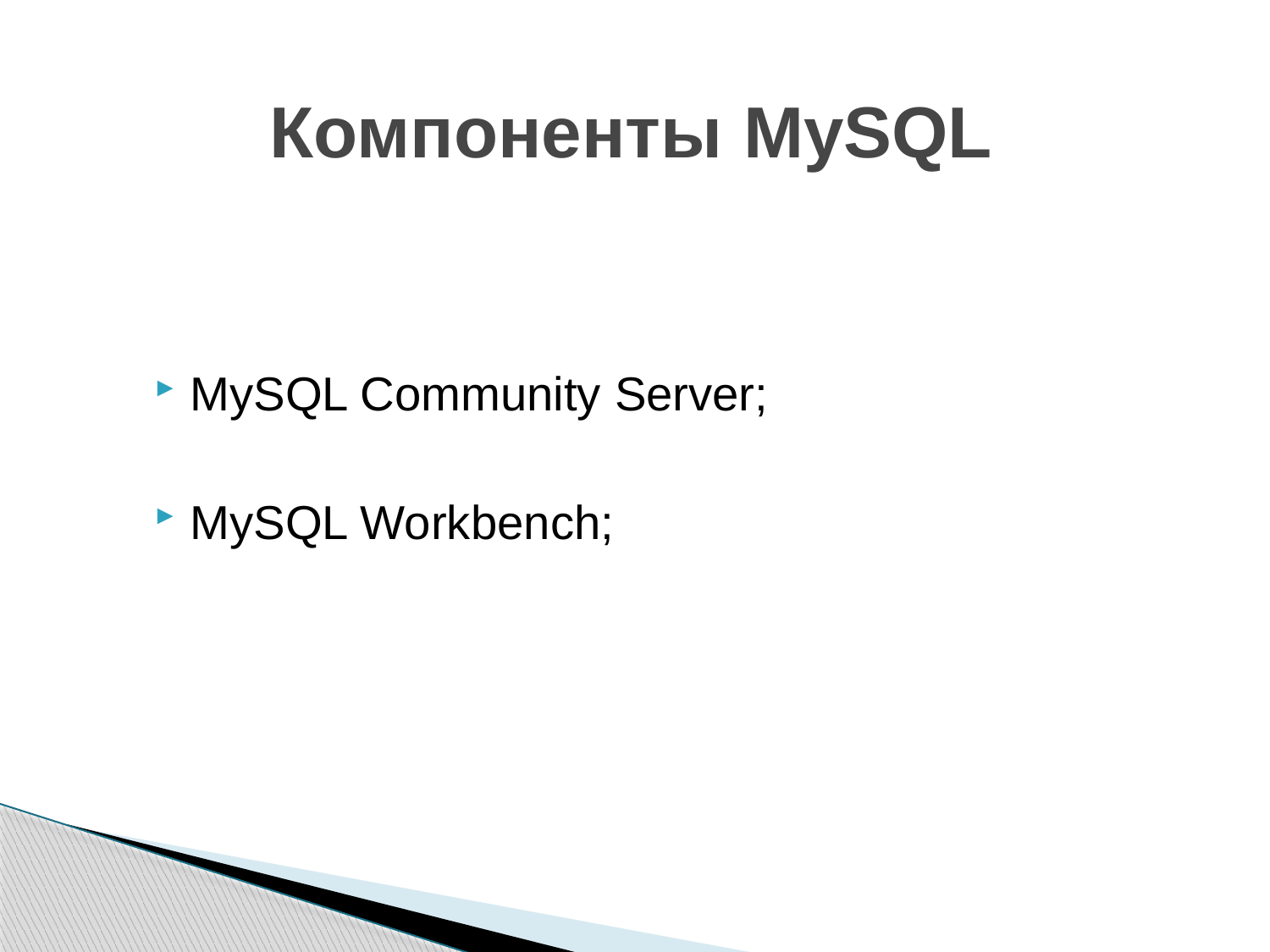

# Компоненты MySQL
MySQL Community Server;

MySQL Workbench;